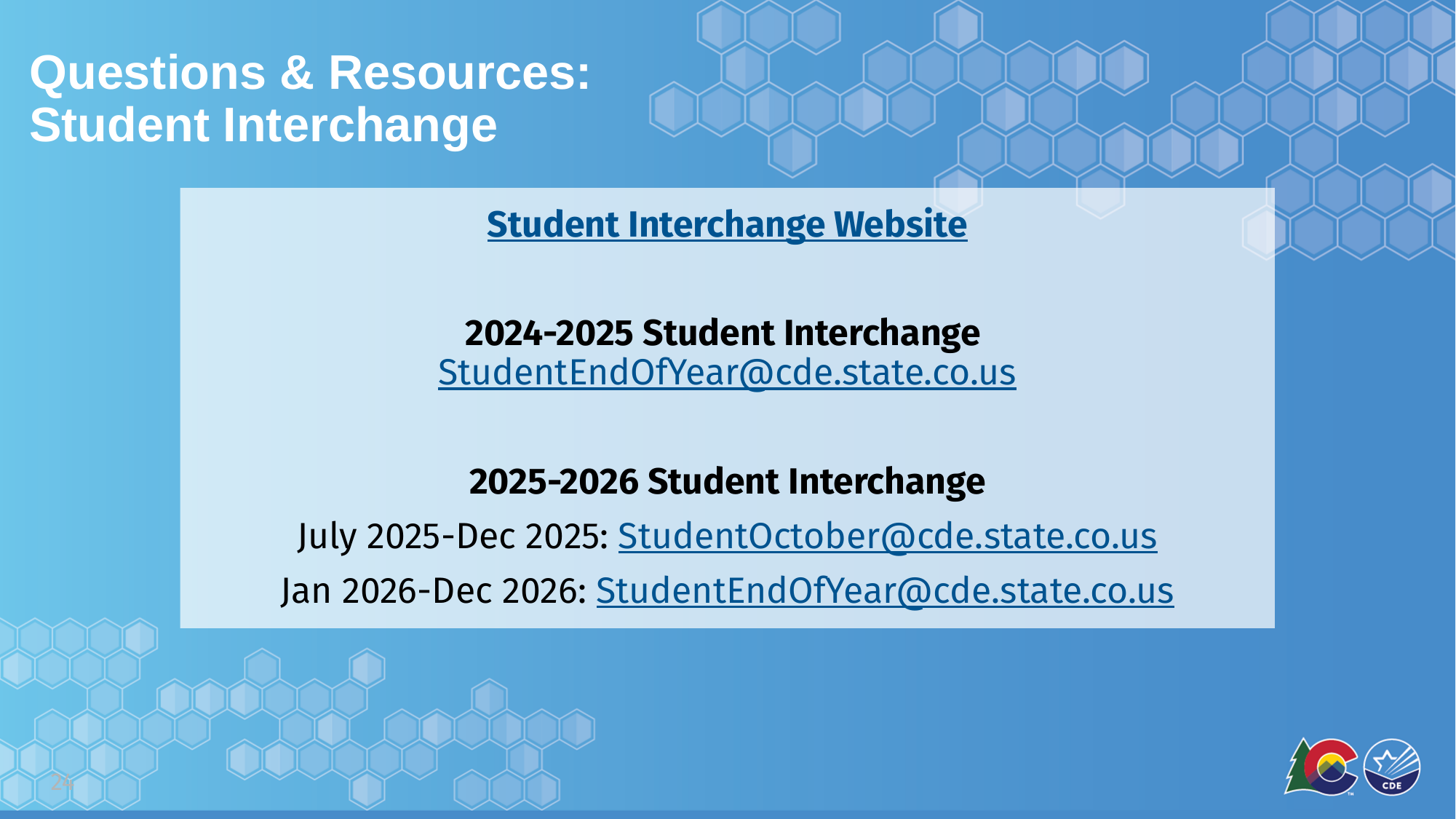

# Questions & Resources: Student Interchange
Student Interchange Website

2024-2025 Student Interchange StudentEndOfYear@cde.state.co.us

2025-2026 Student Interchange
July 2025-Dec 2025: StudentOctober@cde.state.co.us
Jan 2026-Dec 2026: StudentEndOfYear@cde.state.co.us
24